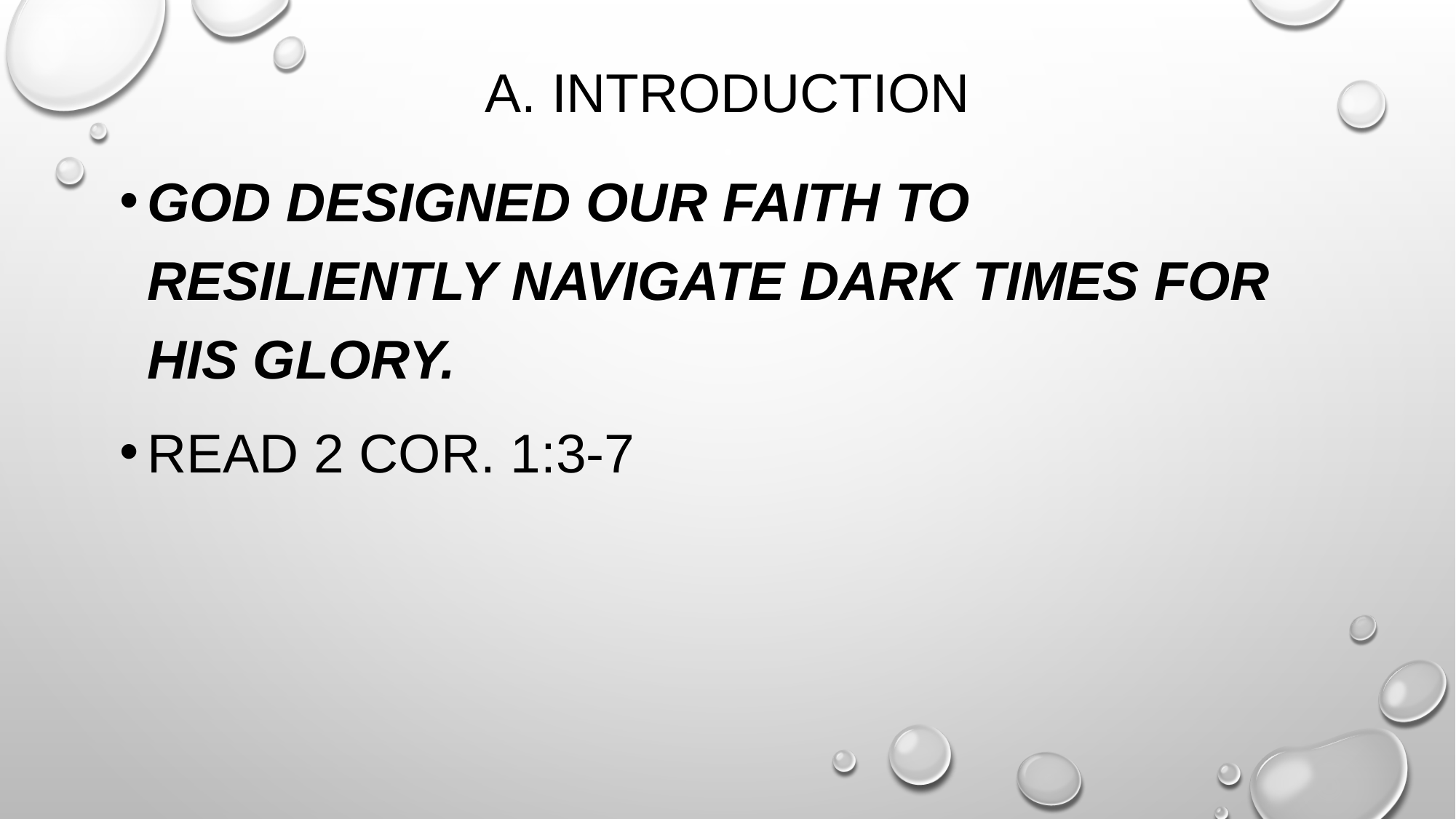

# a. introduction
God designed our faith to resiliently navigate dark times for His glory.
Read 2 cor. 1:3-7